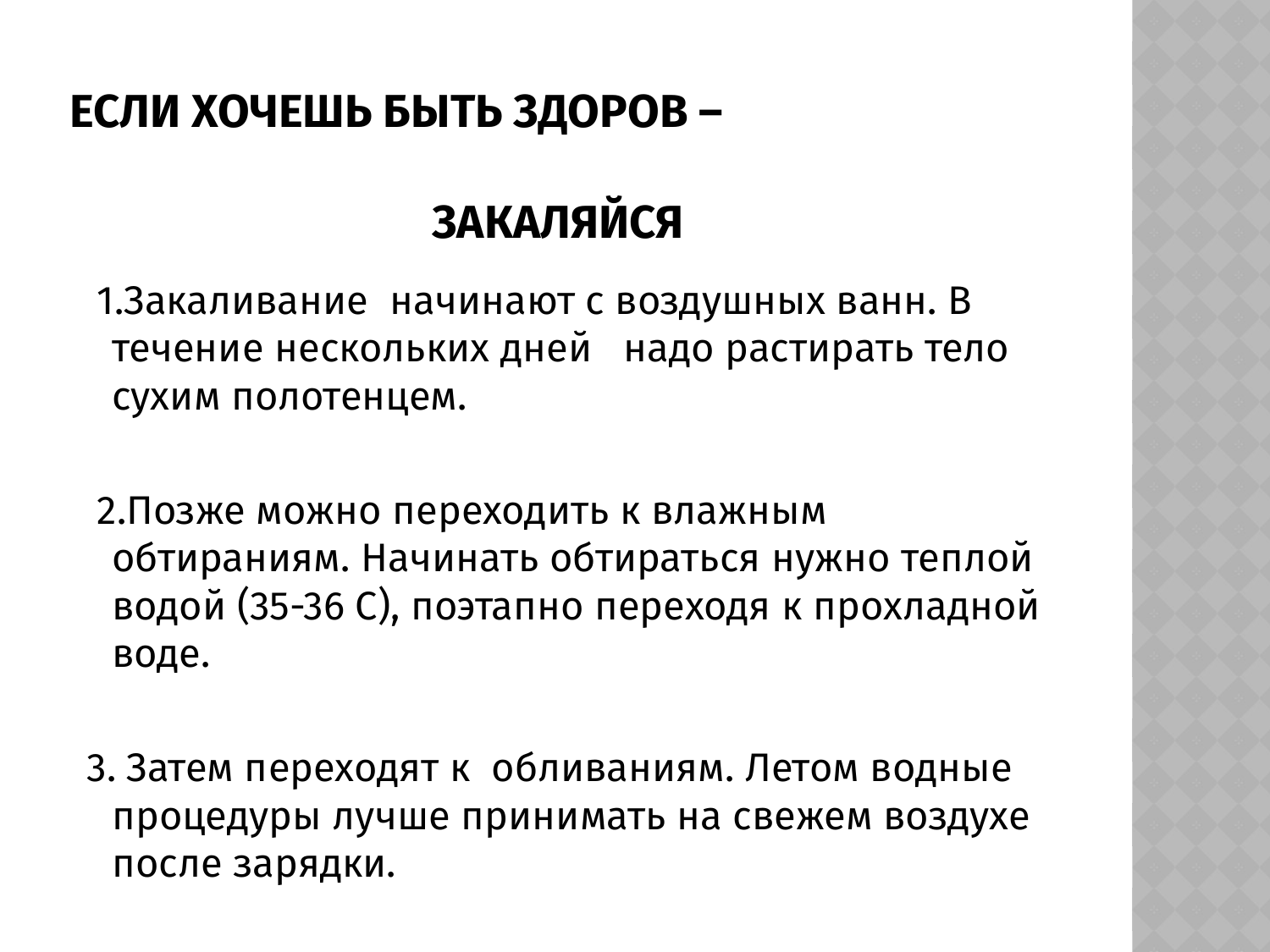

# Если хочешь быть здоров – закаляйся
  1.Закаливание  начинают с воздушных ванн. В течение нескольких дней   надо растирать тело сухим полотенцем.

  2.Позже можно переходить к влажным обтираниям. Начинать обтираться нужно теплой водой (35-36 С), поэтапно переходя к прохладной воде.

 3. Затем переходят к  обливаниям. Летом водные процедуры лучше принимать на свежем воздухе после зарядки.